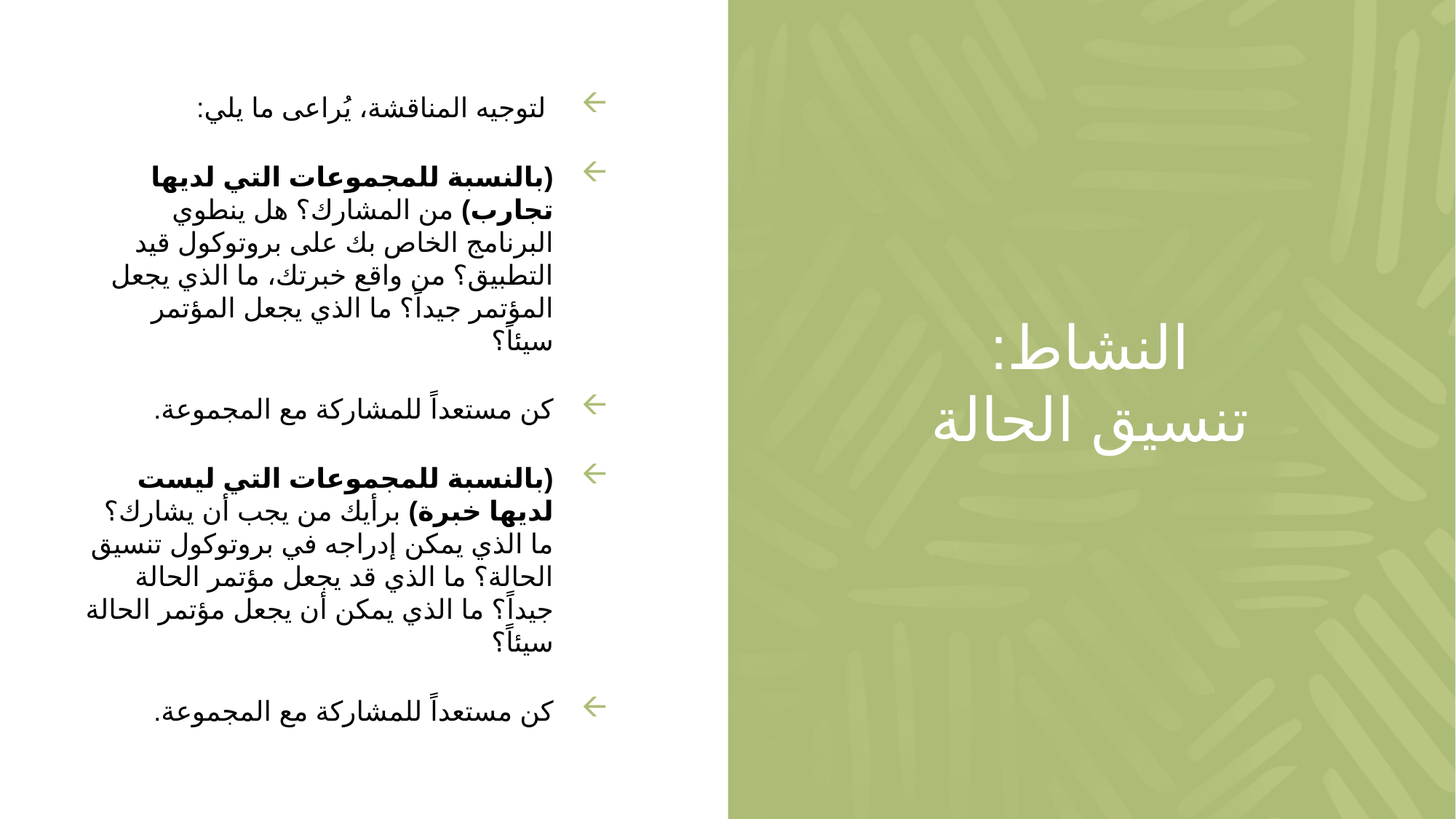

لتوجيه المناقشة، يُراعى ما يلي:
(بالنسبة للمجموعات التي لديها تجارب) من المشارك؟ هل ينطوي البرنامج الخاص بك على بروتوكول قيد التطبيق؟ من واقع خبرتك، ما الذي يجعل المؤتمر جيداً؟ ما الذي يجعل المؤتمر سيئاً؟
كن مستعداً للمشاركة مع المجموعة.
(بالنسبة للمجموعات التي ليست لديها خبرة) برأيك من يجب أن يشارك؟ ما الذي يمكن إدراجه في بروتوكول تنسيق الحالة؟ ما الذي قد يجعل مؤتمر الحالة جيداً؟ ما الذي يمكن أن يجعل مؤتمر الحالة سيئاً؟
كن مستعداً للمشاركة مع المجموعة.

# النشاط: تنسيق الحالة